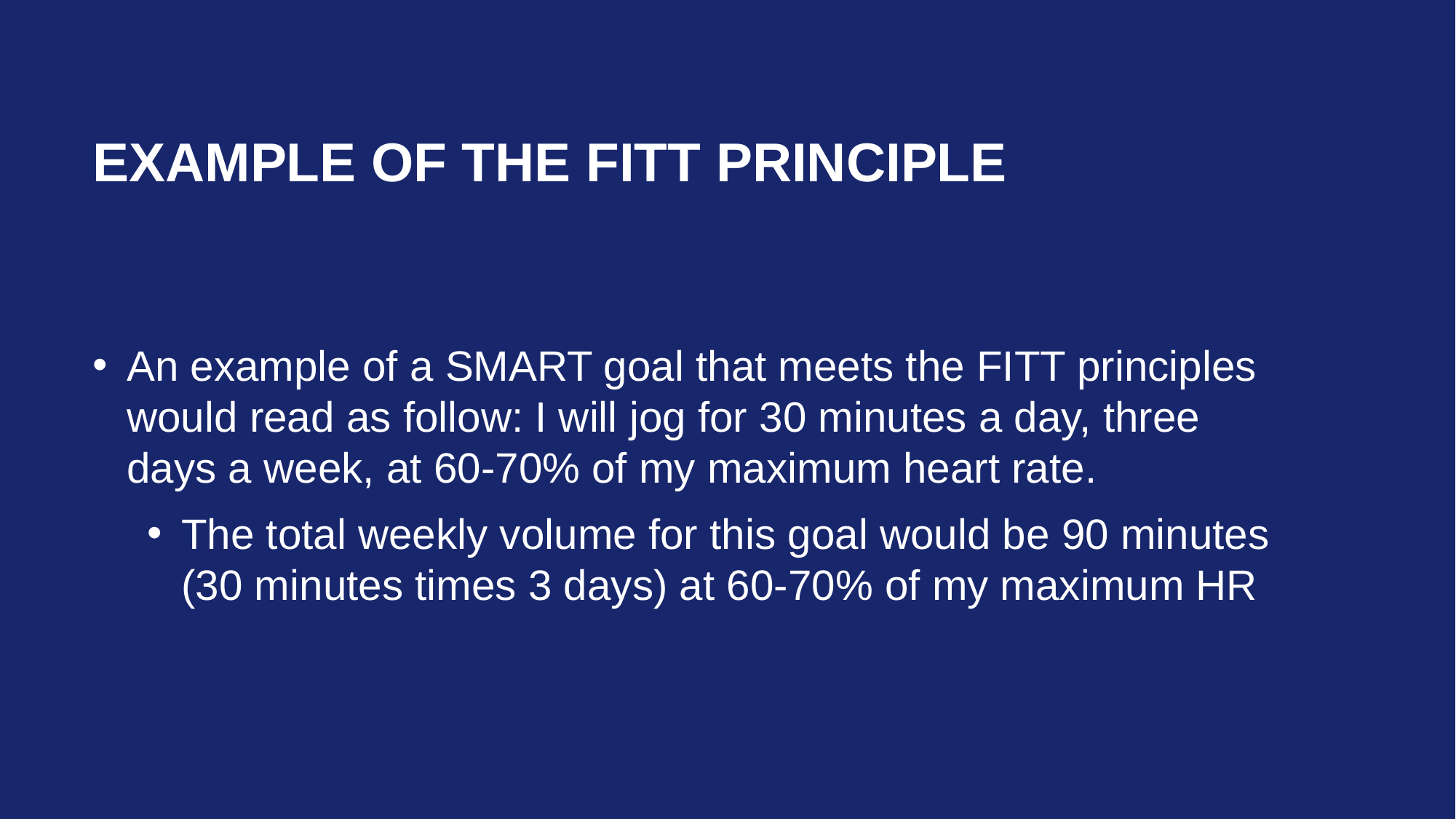

# Example of the FITT Principle
An example of a SMART goal that meets the FITT principles would read as follow: I will jog for 30 minutes a day, three days a week, at 60-70% of my maximum heart rate.
The total weekly volume for this goal would be 90 minutes (30 minutes times 3 days) at 60-70% of my maximum HR